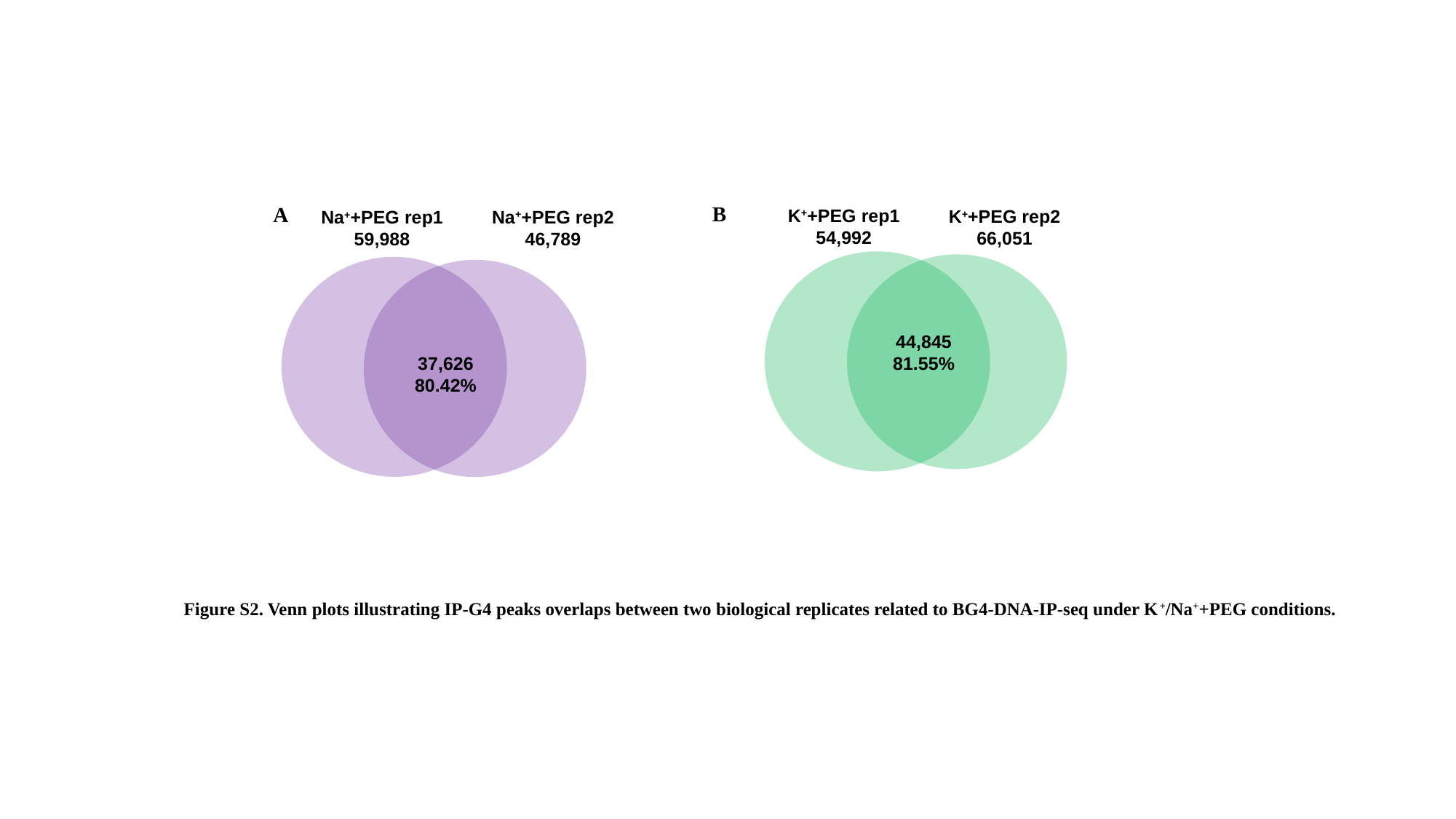

B
A
K++PEG rep1
54,992
K++PEG rep2
66,051
44,845
81.55%
Na++PEG rep2
46,789
Na++PEG rep1
59,988

37,626
80.42%

Figure S2. Venn plots illustrating IP-G4 peaks overlaps between two biological replicates related to BG4-DNA-IP-seq under K+/Na++PEG conditions.